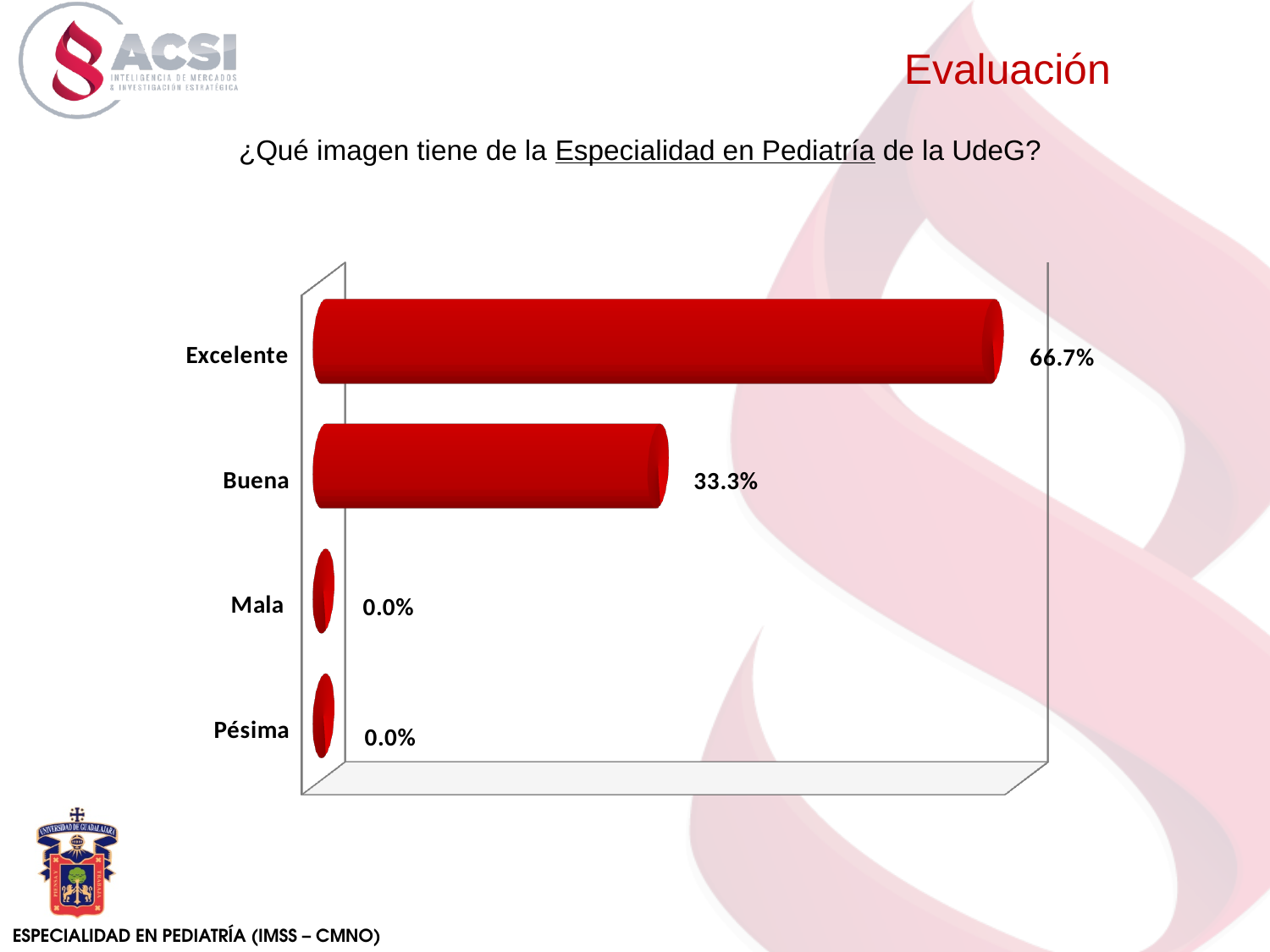

Evaluación
¿Qué imagen tiene de la Especialidad en Pediatría de la UdeG?

[unsupported chart]